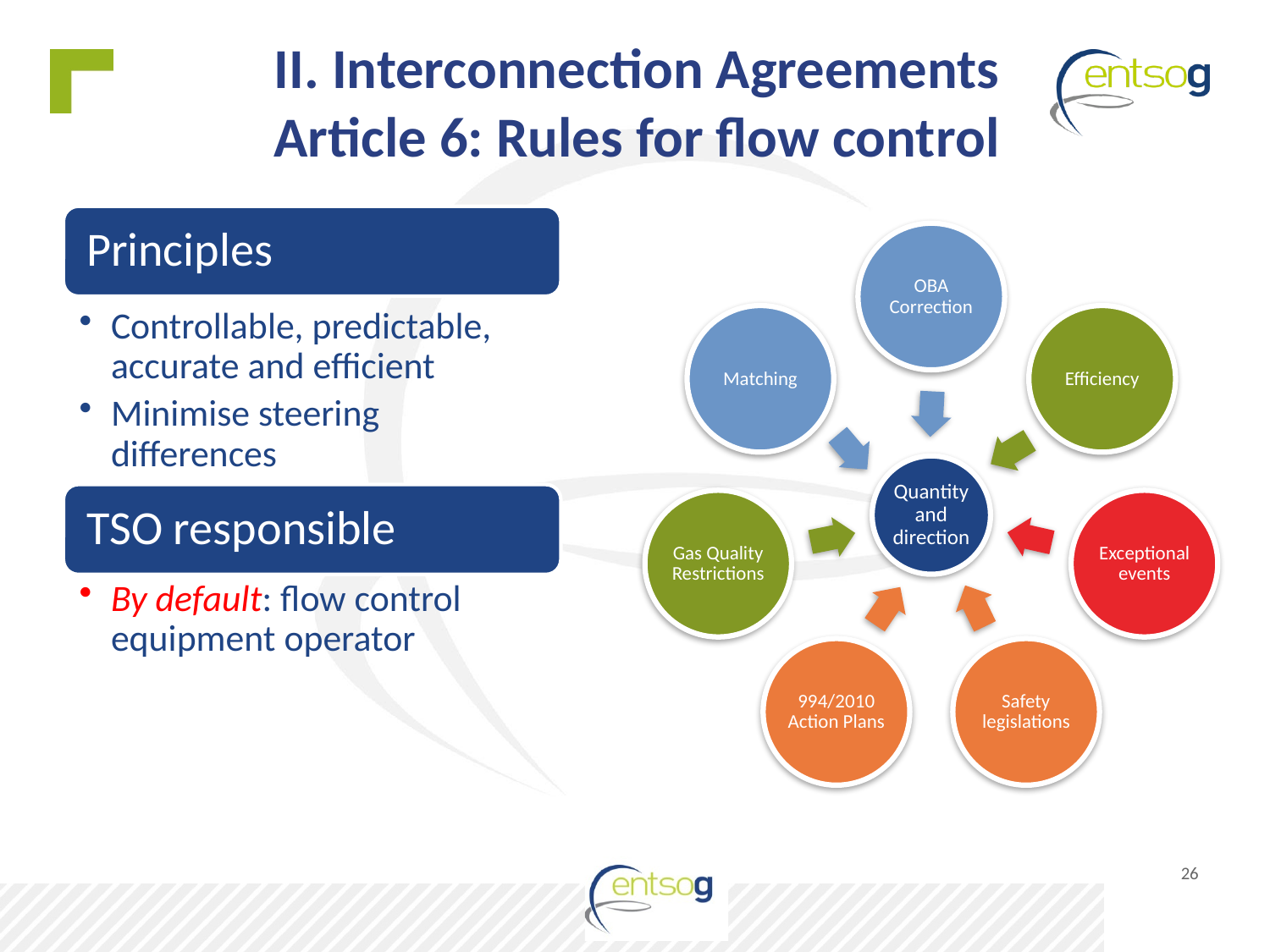

# II. Interconnection Agreements Article 6: Rules for flow control
Principles
Controllable, predictable, accurate and efficient
Minimise steering differences
TSO responsible
By default: flow control equipment operator
Quantity and direction

OBA Correction

Efficiency

Exceptional events

Safety legislations

994/2010 Action Plans

Gas Quality Restrictions

Matching
26